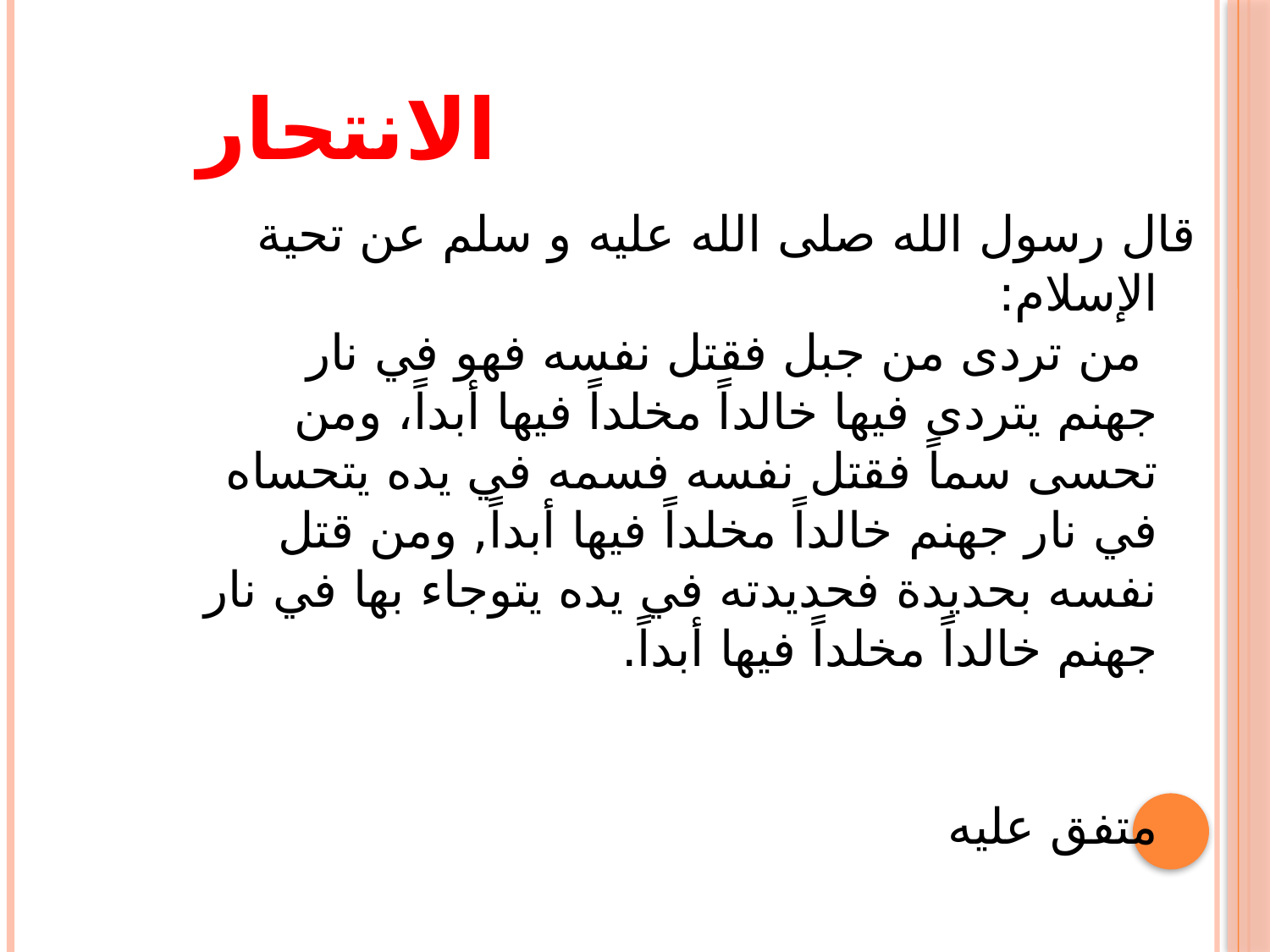

# الانتحار
قال رسول الله صلى الله عليه و سلم عن تحية الإسلام:
 من تردى من جبل فقتل نفسه فهو في نار جهنم يتردى فيها خالداً مخلداً فيها أبداً، ومن تحسى سماً فقتل نفسه فسمه في يده يتحساه في نار جهنم خالداً مخلداً فيها أبداً, ومن قتل نفسه بحديدة فحديدته في يده يتوجاء بها في نار جهنم خالداً مخلداً فيها أبداً.
                                                         متفق عليه